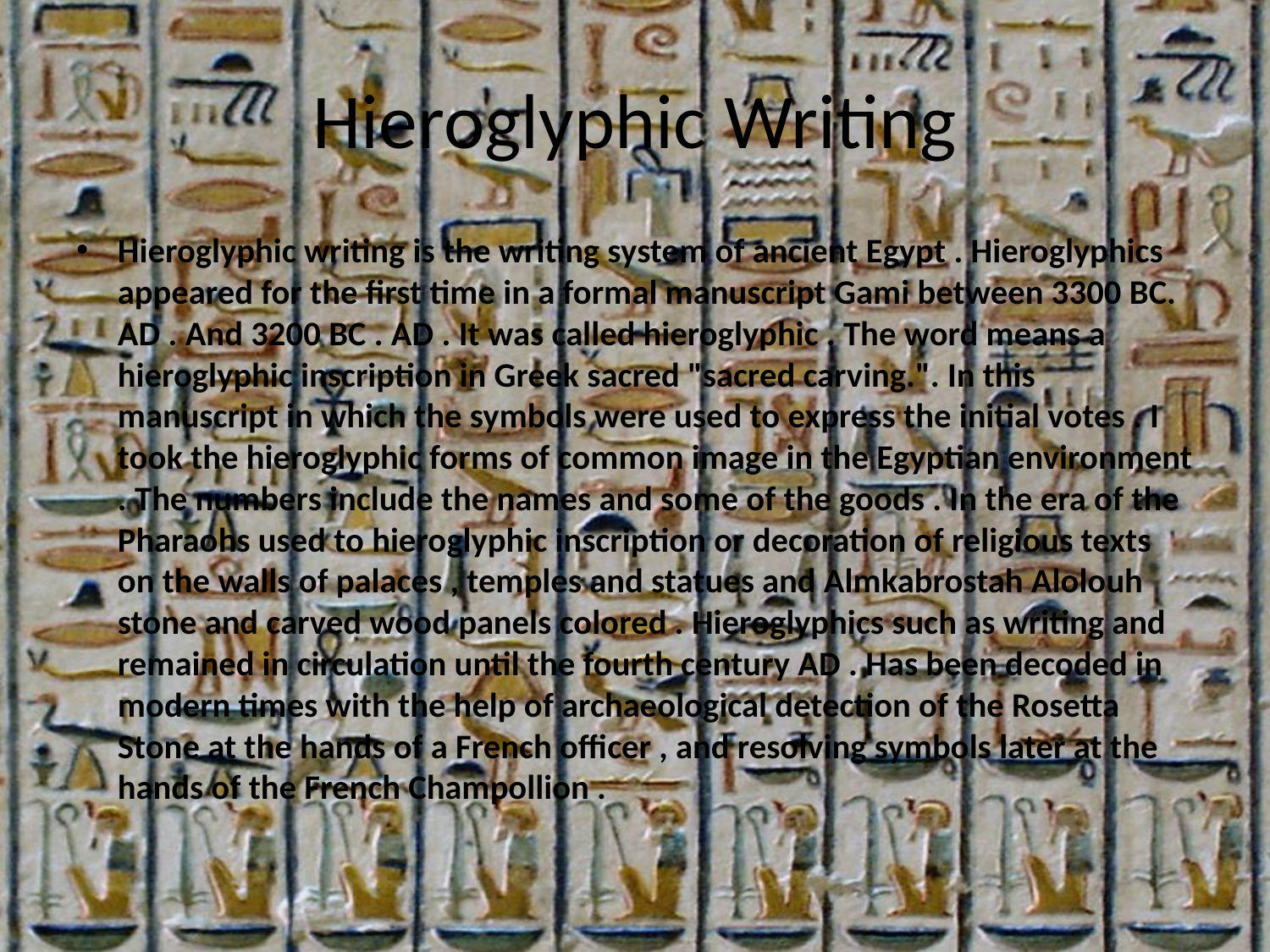

# Hieroglyphic Writing
Hieroglyphic writing is the writing system of ancient Egypt . Hieroglyphics appeared for the first time in a formal manuscript Gami between 3300 BC. AD . And 3200 BC . AD . It was called hieroglyphic . The word means a hieroglyphic inscription in Greek sacred "sacred carving.". In this manuscript in which the symbols were used to express the initial votes . I took the hieroglyphic forms of common image in the Egyptian environment . The numbers include the names and some of the goods . In the era of the Pharaohs used to hieroglyphic inscription or decoration of religious texts on the walls of palaces , temples and statues and Almkabrostah Alolouh stone and carved wood panels colored . Hieroglyphics such as writing and remained in circulation until the fourth century AD . Has been decoded in modern times with the help of archaeological detection of the Rosetta Stone at the hands of a French officer , and resolving symbols later at the hands of the French Champollion .